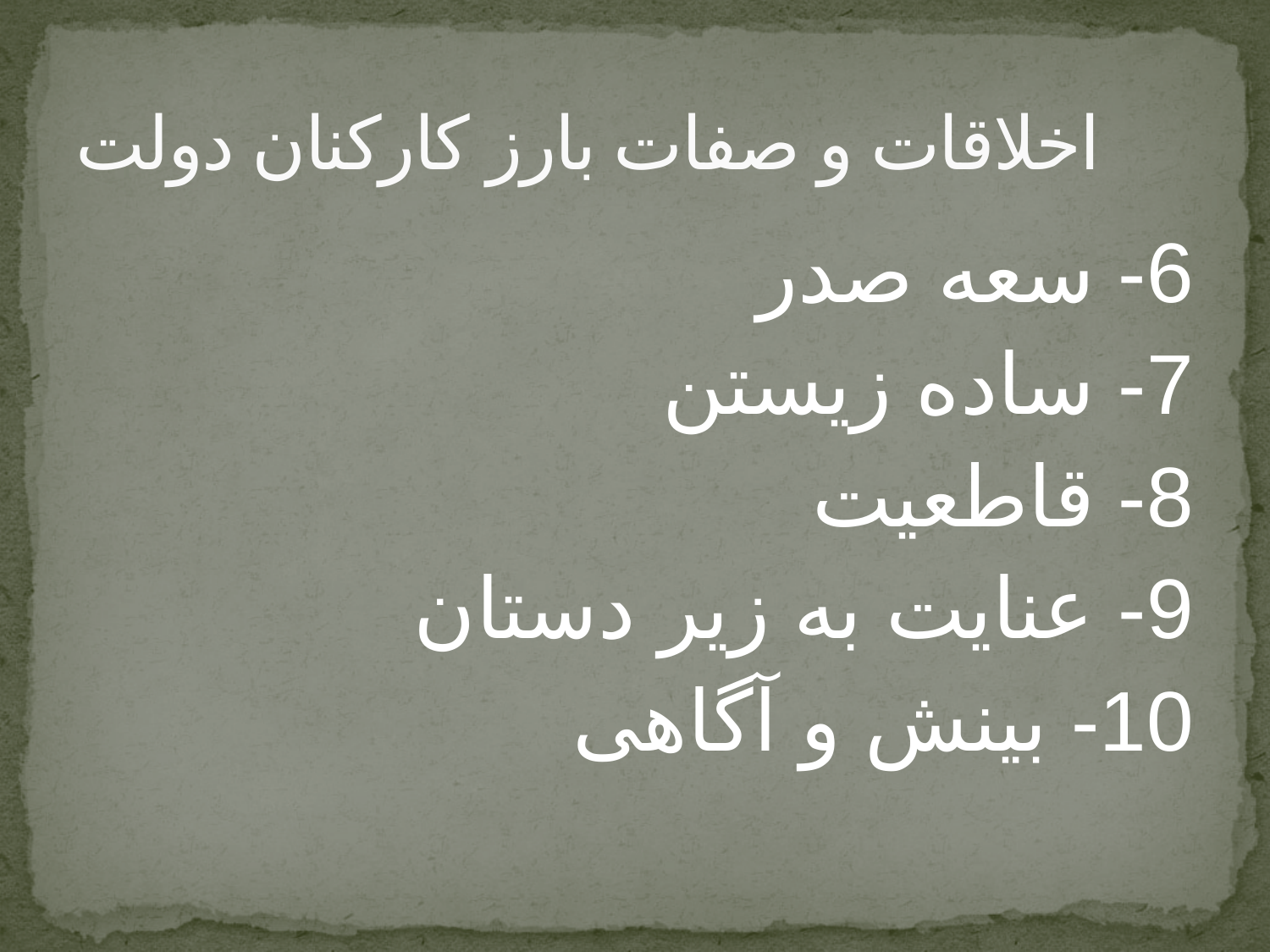

# اخلاقات و صفات بارز کارکنان دولت
6- سعه صدر
7- ساده زیستن
8- قاطعیت
9- عنایت به زیر دستان
10- بینش و آگاهی